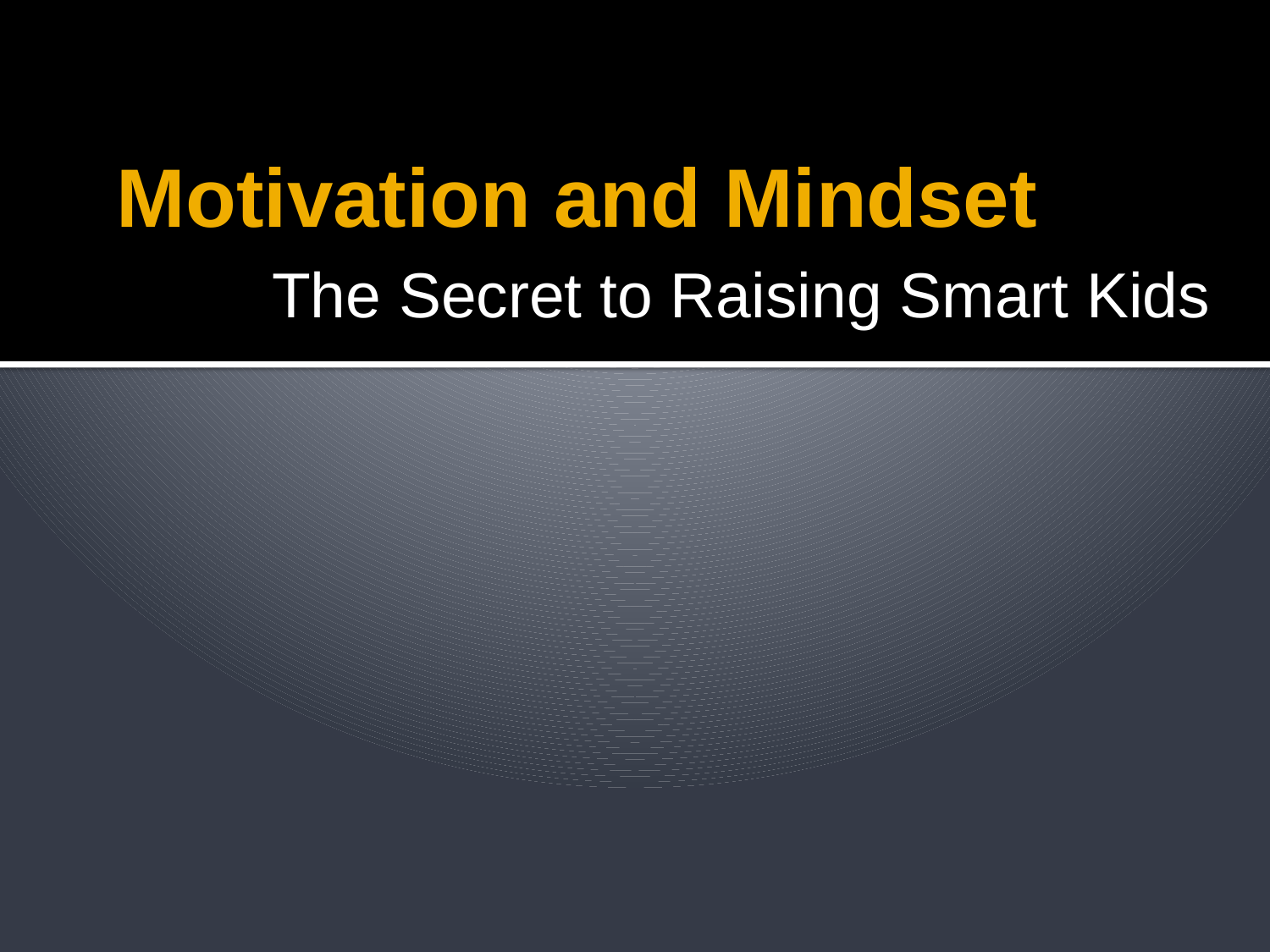

# Motivation and Mindset
The Secret to Raising Smart Kids